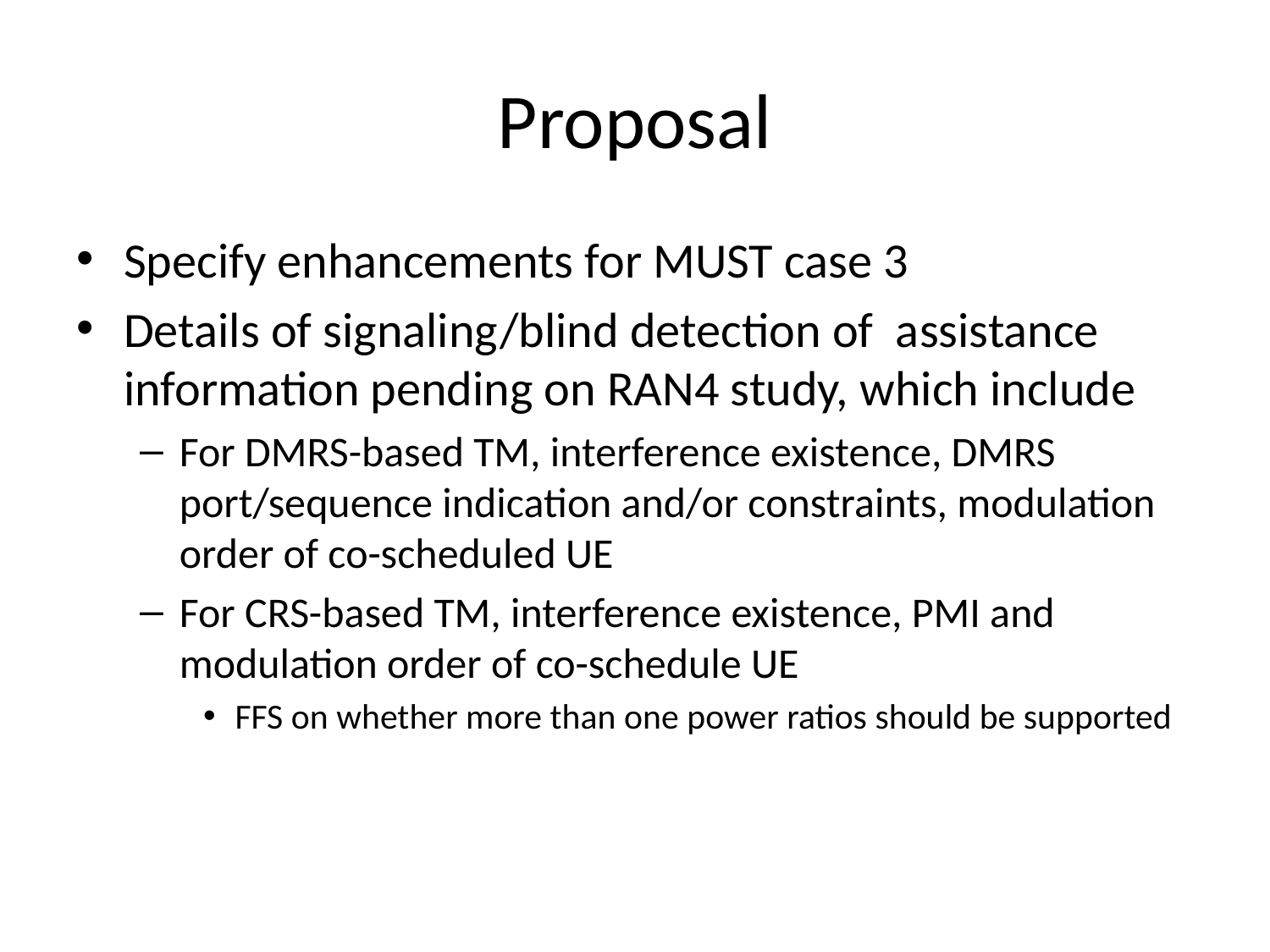

# Proposal
Specify enhancements for MUST case 3
Details of signaling/blind detection of  assistance information pending on RAN4 study, which include
For DMRS-based TM, interference existence, DMRS port/sequence indication and/or constraints, modulation order of co-scheduled UE
For CRS-based TM, interference existence, PMI and modulation order of co-schedule UE
FFS on whether more than one power ratios should be supported